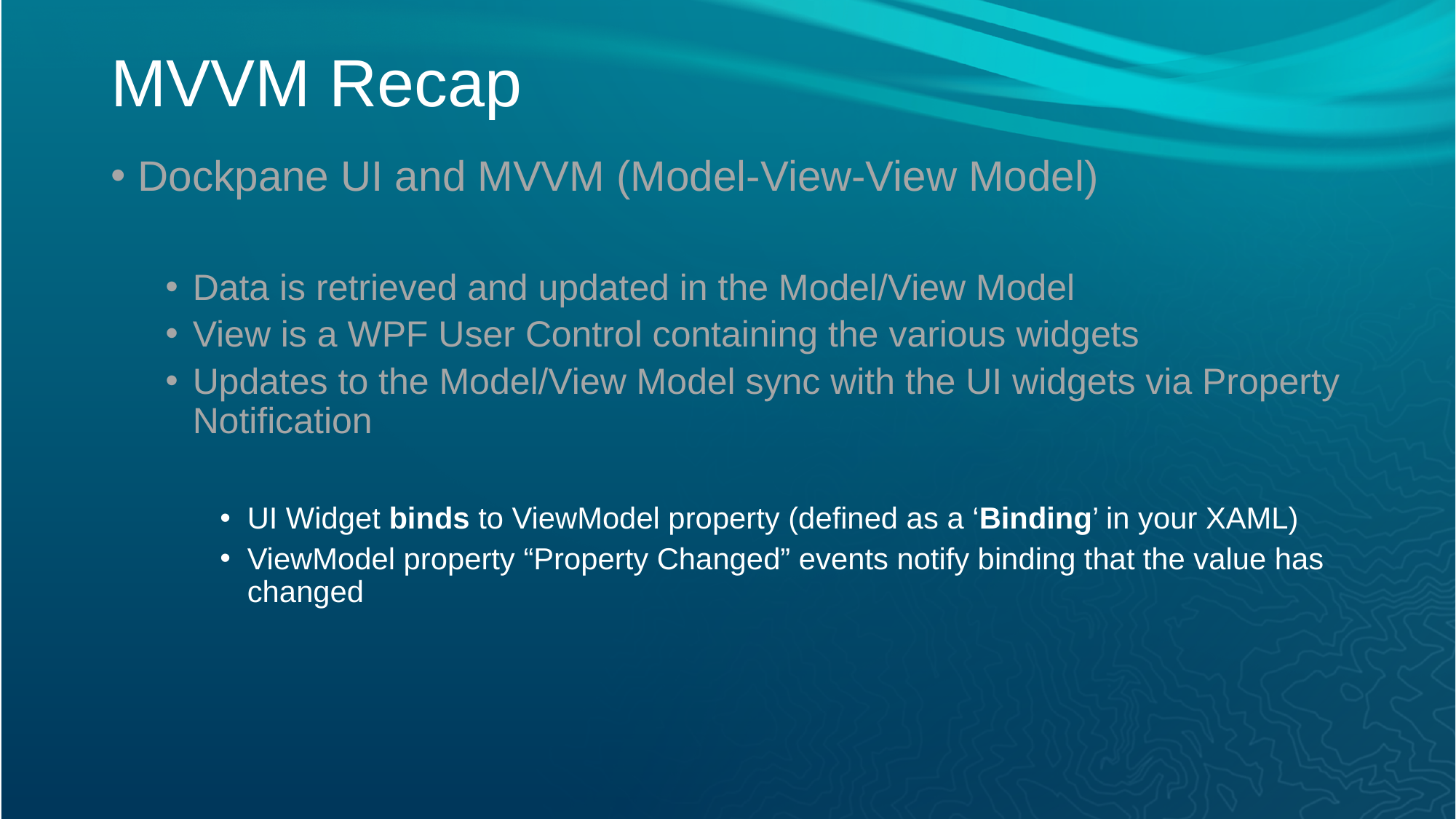

# MVVM Recap
Dockpane UI and MVVM (Model-View-View Model)

Data is retrieved and updated in the Model/View Model
View is a WPF User Control containing the various widgets
Updates to the Model/View Model sync with the UI widgets via Property Notification

UI Widget binds to ViewModel property (defined as a ‘Binding’ in your XAML)
ViewModel property “Property Changed” events notify binding that the value has changed